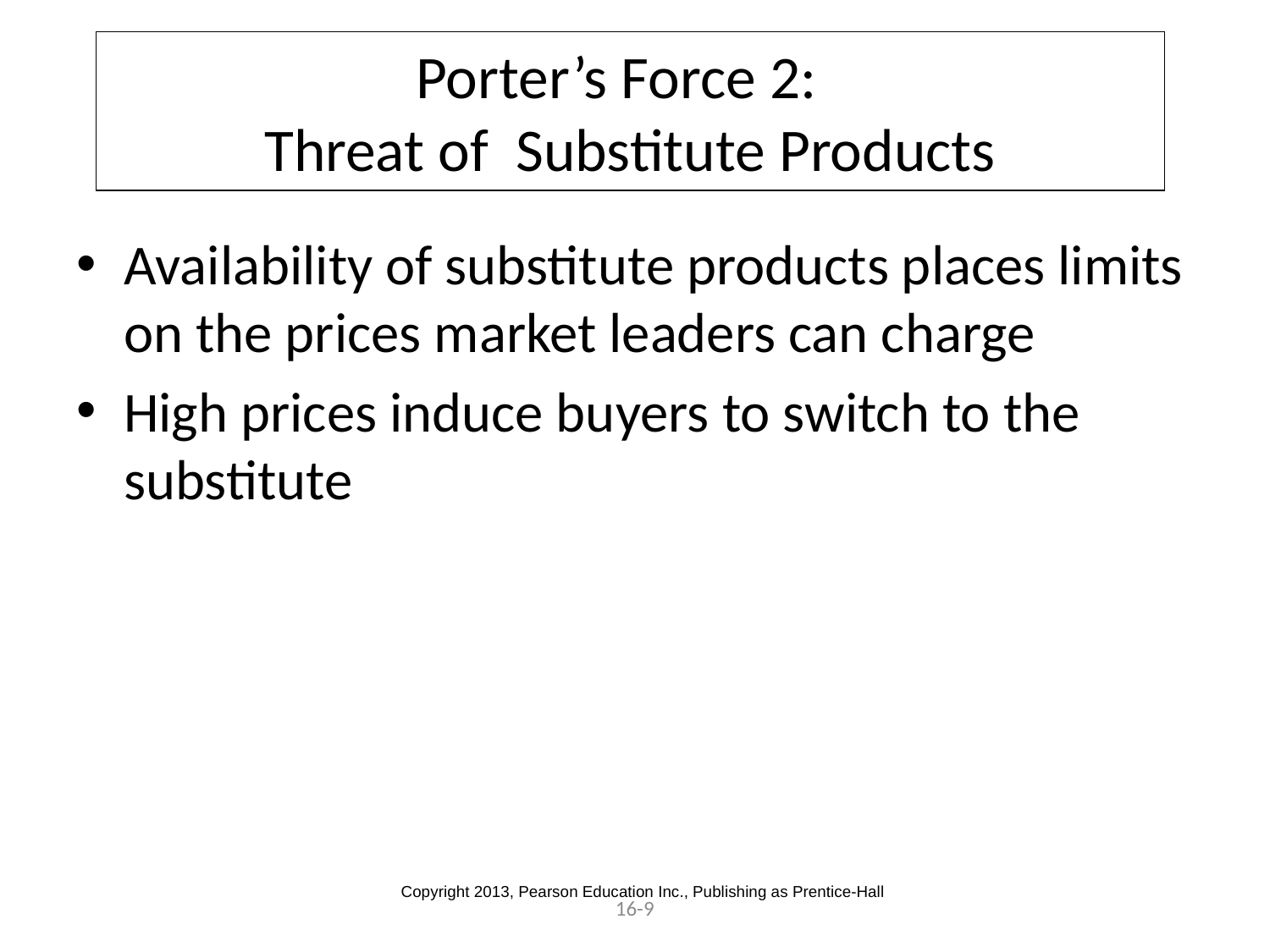

# Porter’s Force 2: Threat of  Substitute Products
Availability of substitute products places limits on the prices market leaders can charge
High prices induce buyers to switch to the substitute

Copyright 2013, Pearson Education Inc., Publishing as Prentice-Hall

16-9